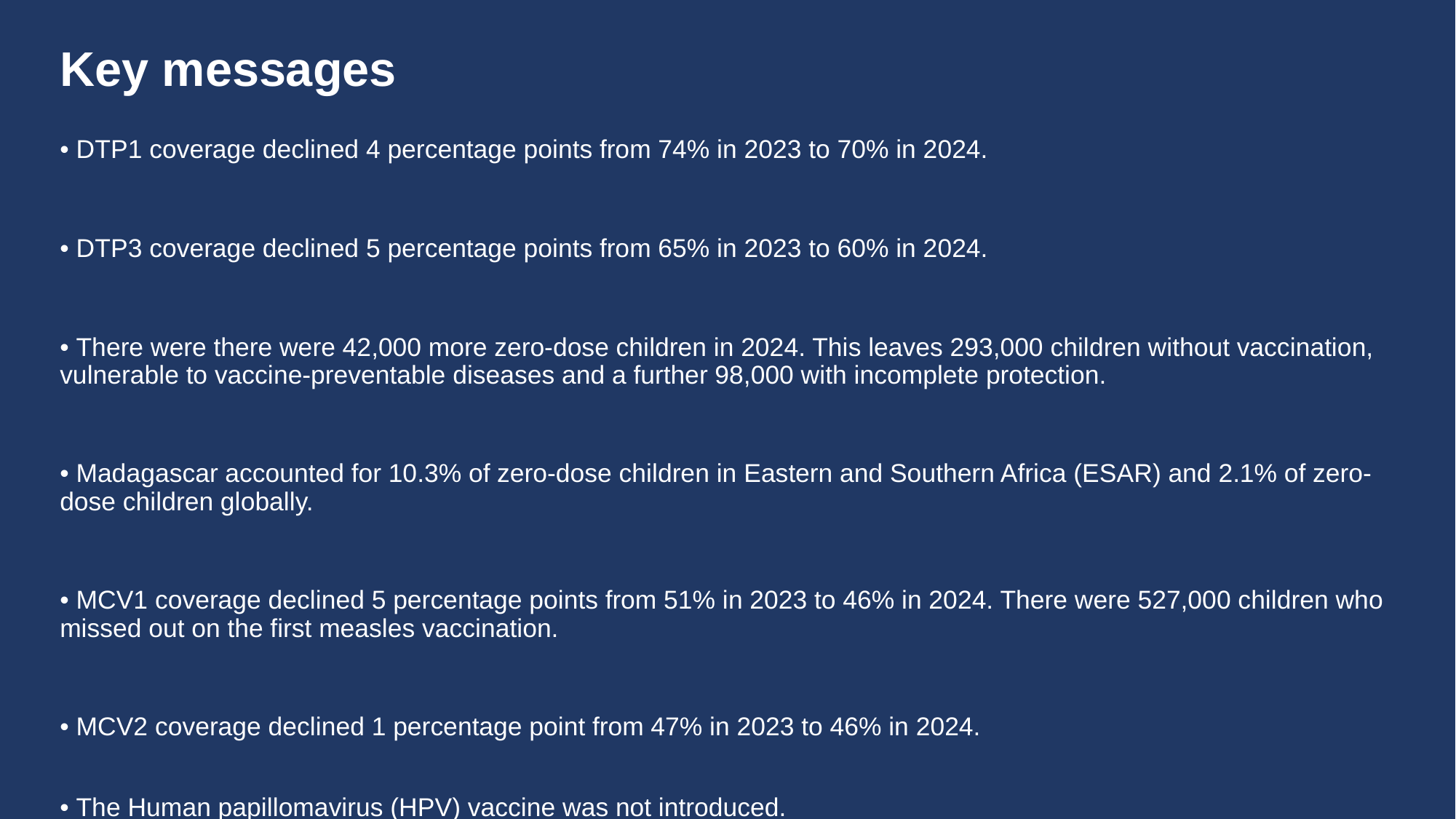

# Key messages
• DTP1 coverage declined 4 percentage points from 74% in 2023 to 70% in 2024.

• DTP3 coverage declined 5 percentage points from 65% in 2023 to 60% in 2024.

• There were there were 42,000 more zero-dose children in 2024. This leaves 293,000 children without vaccination, vulnerable to vaccine-preventable diseases and a further 98,000 with incomplete protection.

• Madagascar accounted for 10.3% of zero-dose children in Eastern and Southern Africa (ESAR) and 2.1% of zero-dose children globally.

• MCV1 coverage declined 5 percentage points from 51% in 2023 to 46% in 2024. There were 527,000 children who missed out on the first measles vaccination.

• MCV2 coverage declined 1 percentage point from 47% in 2023 to 46% in 2024.

• The Human papillomavirus (HPV) vaccine was not introduced.